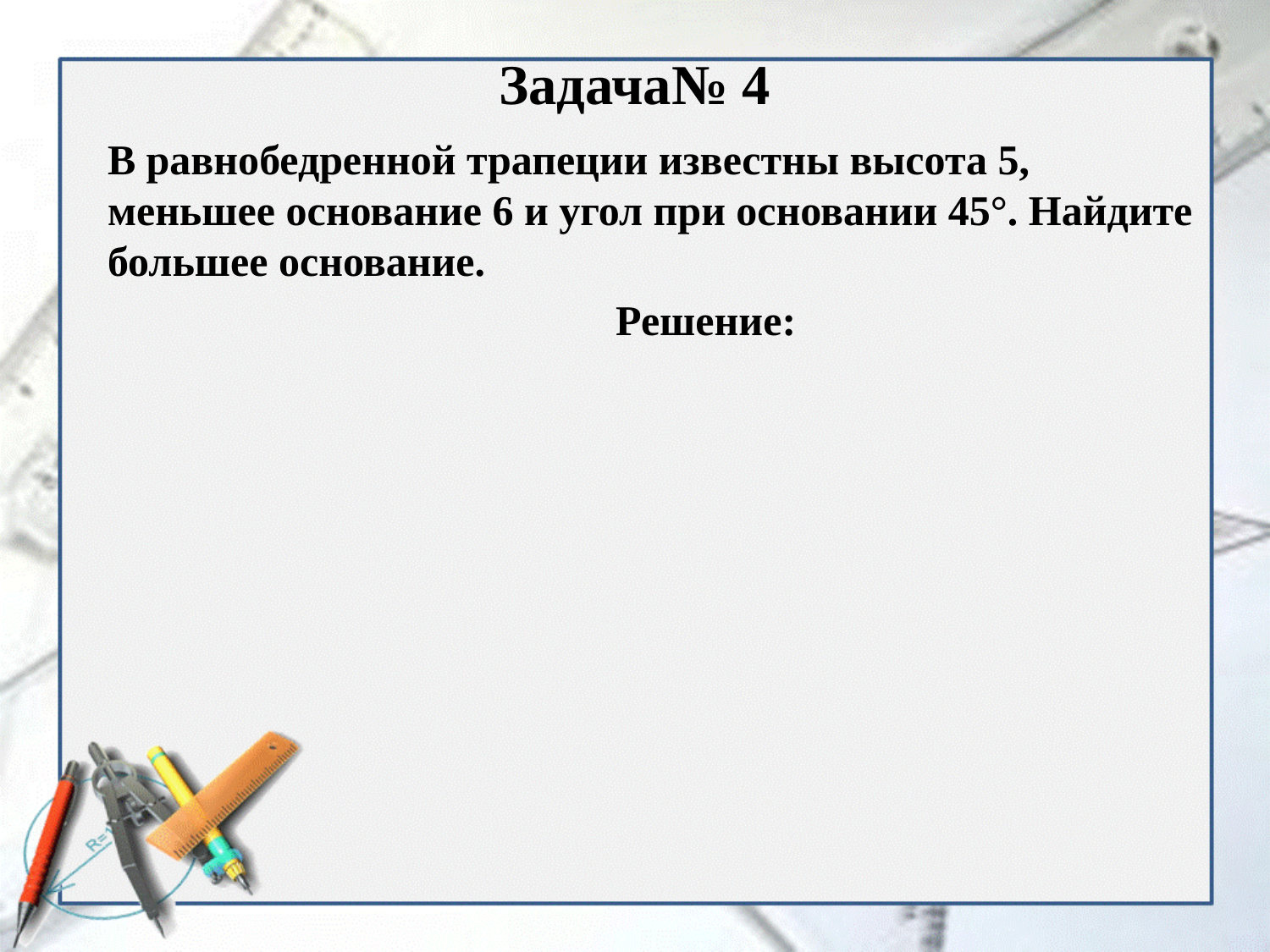

# Задача№ 4
В равнобедренной трапеции известны высота 5, меньшее основание 6 и угол при основании 45°. Найдите большее основание.
                                                Решение: